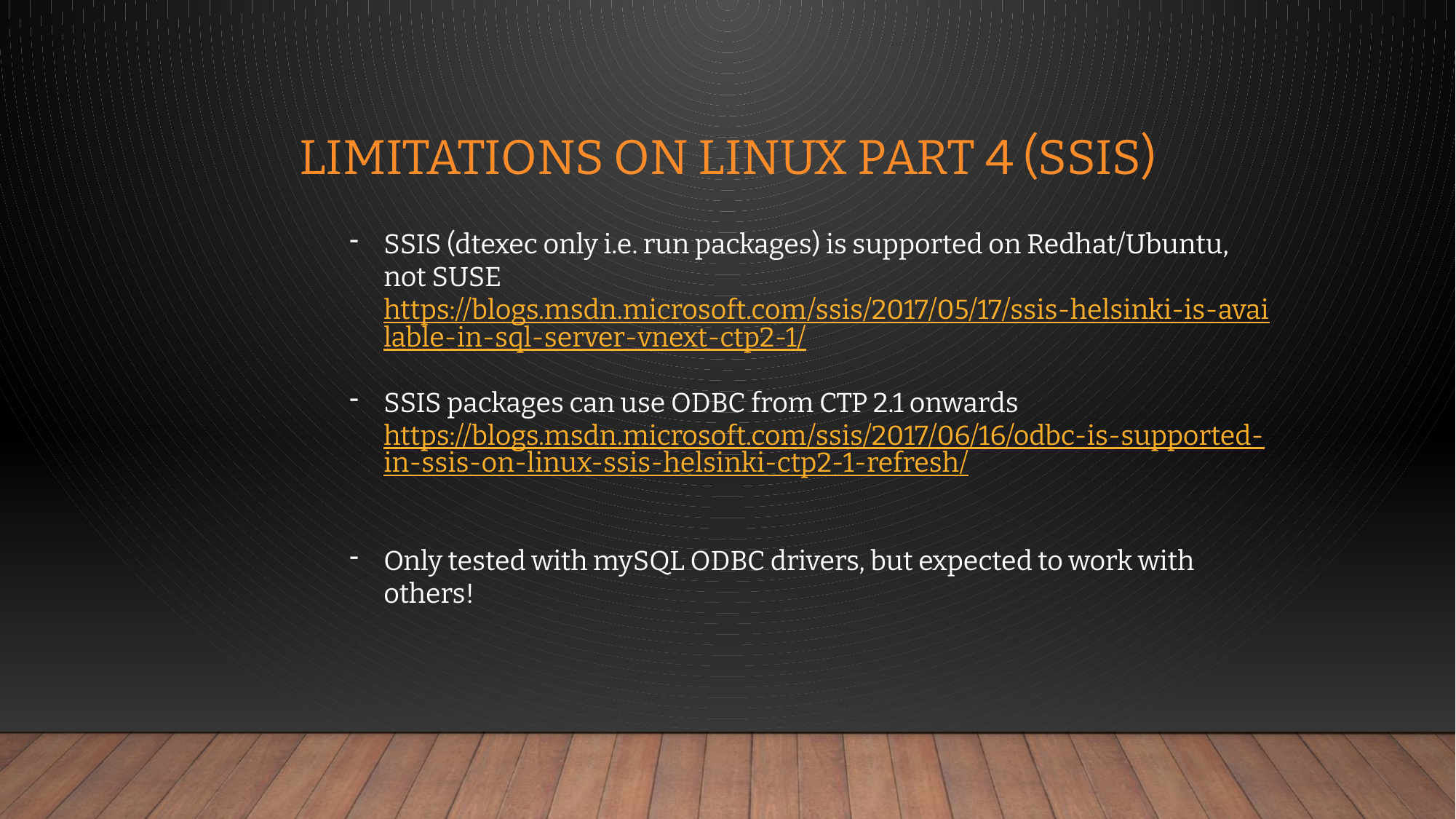

# LimiTATIONS on LINUX PART 4 (SSIS)
SSIS (dtexec only i.e. run packages) is supported on Redhat/Ubuntu, not SUSE  https://blogs.msdn.microsoft.com/ssis/2017/05/17/ssis-helsinki-is-available-in-sql-server-vnext-ctp2-1/

SSIS packages can use ODBC from CTP 2.1 onwards https://blogs.msdn.microsoft.com/ssis/2017/06/16/odbc-is-supported-in-ssis-on-linux-ssis-helsinki-ctp2-1-refresh/

Only tested with mySQL ODBC drivers, but expected to work with others!